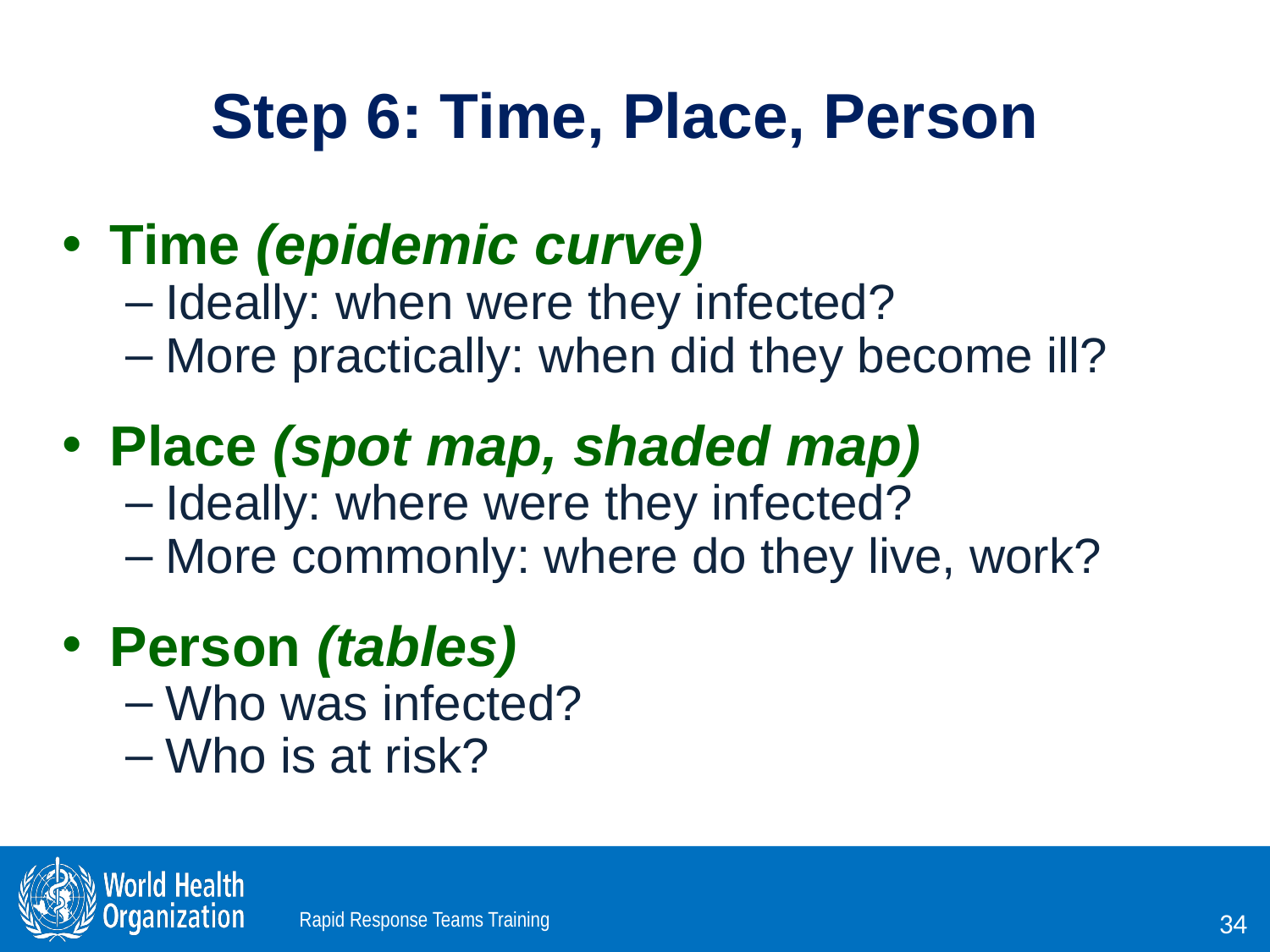

Step 6: Time, Place, Person
Time (epidemic curve)
Ideally: when were they infected?
More practically: when did they become ill?
Place (spot map, shaded map)
Ideally: where were they infected?
More commonly: where do they live, work?
Person (tables)
Who was infected?
Who is at risk?